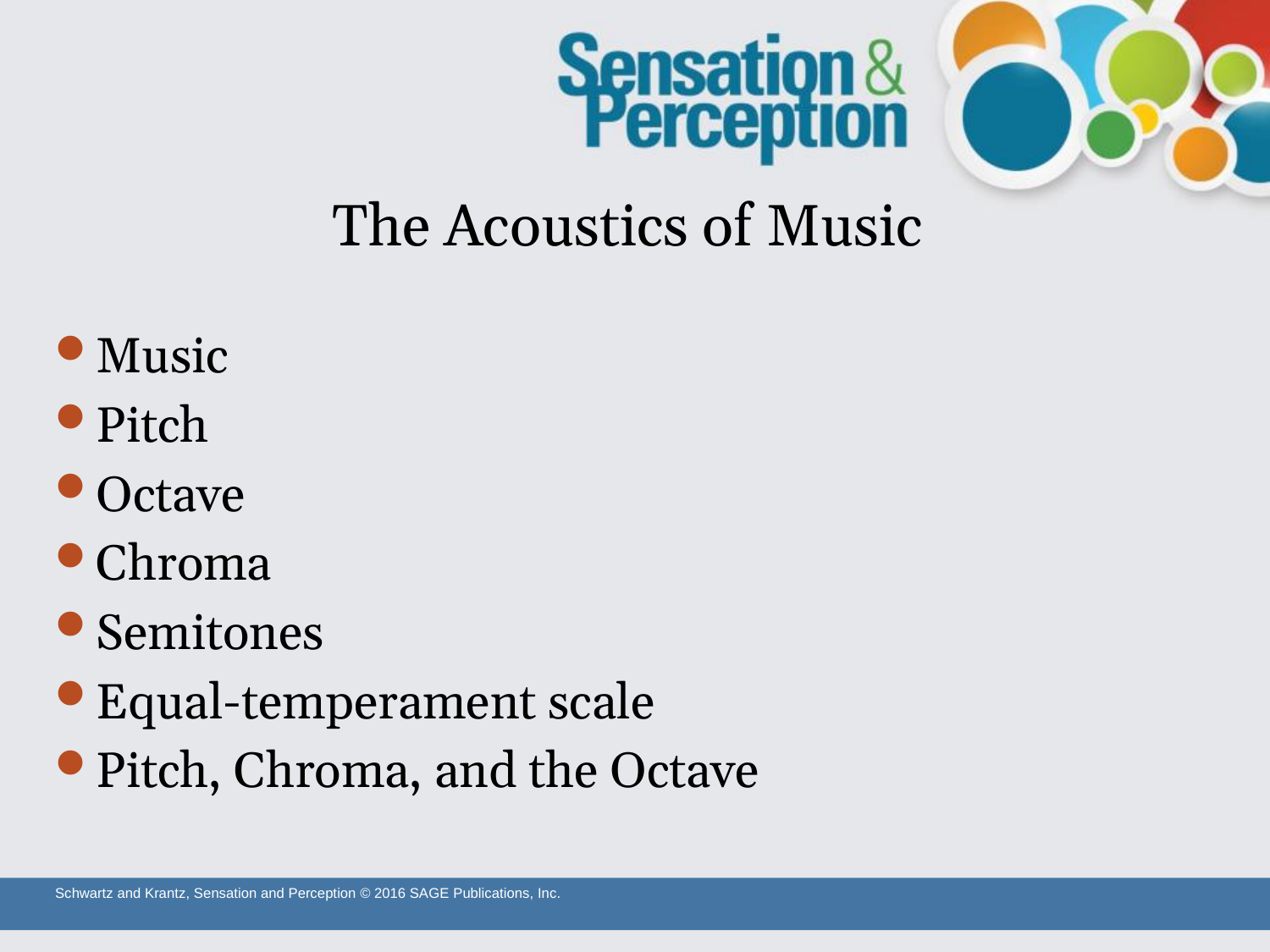

# The Acoustics of Music
Music
Pitch
Octave
Chroma
Semitones
Equal-temperament scale
Pitch, Chroma, and the Octave
Schwartz and Krantz, Sensation and Perception © 2016 SAGE Publications, Inc.